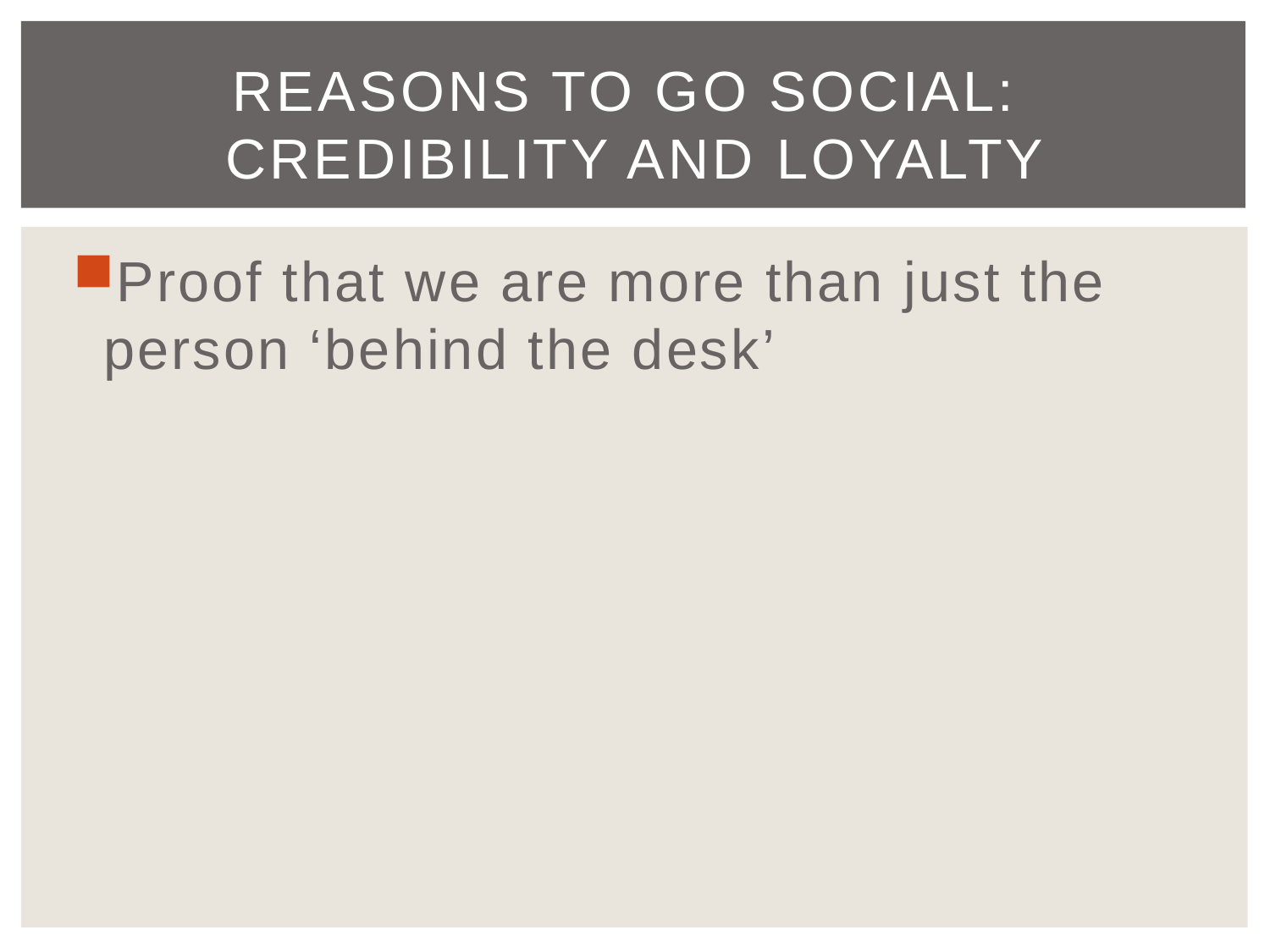

# Reasons to go social: Credibility and loyalty
Proof that we are more than just the person ‘behind the desk’